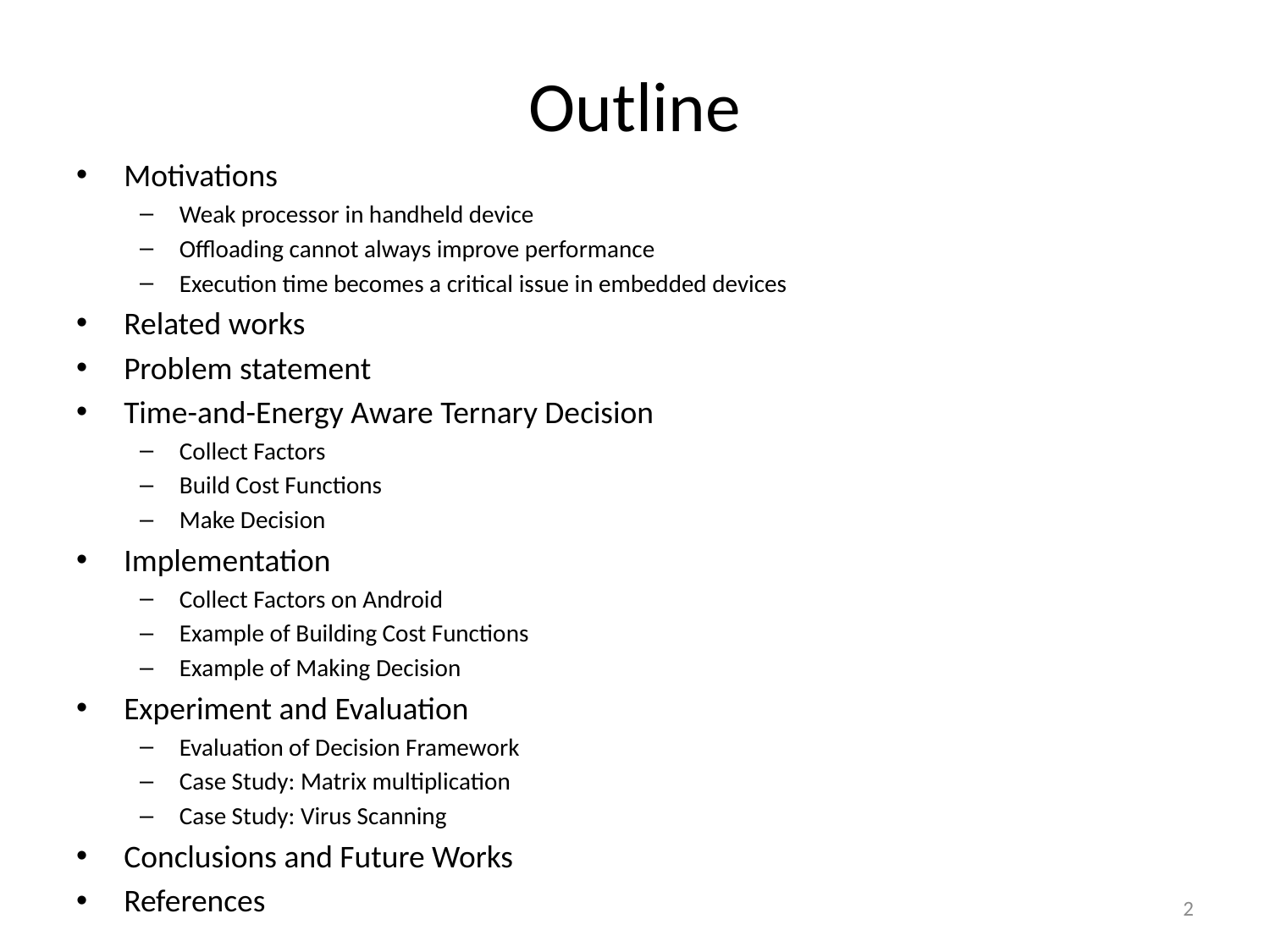

# Outline
Motivations
Weak processor in handheld device
Offloading cannot always improve performance
Execution time becomes a critical issue in embedded devices
Related works
Problem statement
Time-and-Energy Aware Ternary Decision
Collect Factors
Build Cost Functions
Make Decision
Implementation
Collect Factors on Android
Example of Building Cost Functions
Example of Making Decision
Experiment and Evaluation
Evaluation of Decision Framework
Case Study: Matrix multiplication
Case Study: Virus Scanning
Conclusions and Future Works
References
2